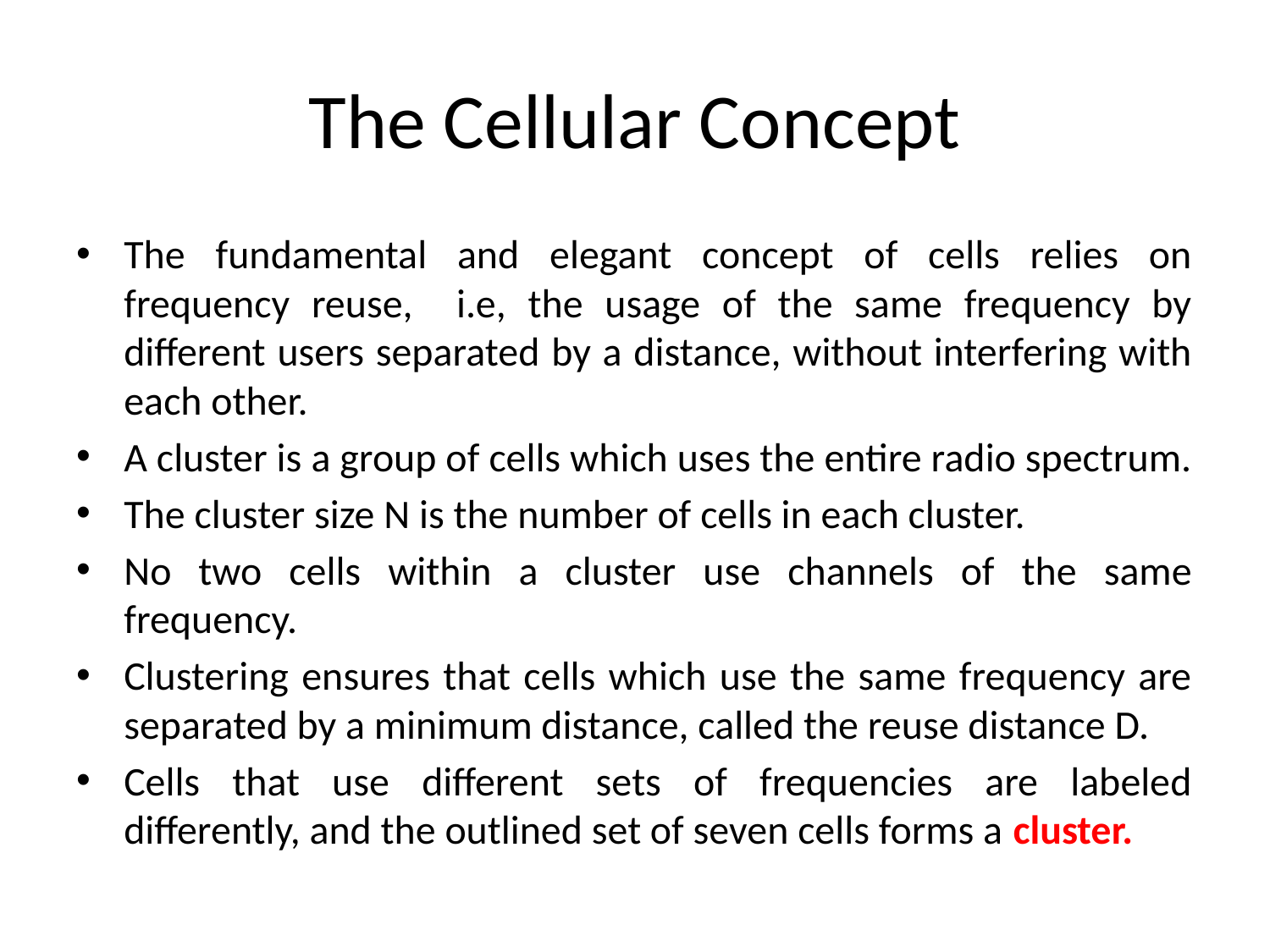

# The Cellular Concept
The fundamental and elegant concept of cells relies on frequency reuse,  i.e, the usage of the same frequency by different users separated by a distance, without interfering with each other.
A cluster is a group of cells which uses the entire radio spectrum.
The cluster size N is the number of cells in each cluster.
No two cells within a cluster use channels of the same frequency.
Clustering ensures that cells which use the same frequency are separated by a minimum distance, called the reuse distance D.
Cells that use different sets of frequencies are labeled differently, and the outlined set of seven cells forms a cluster.